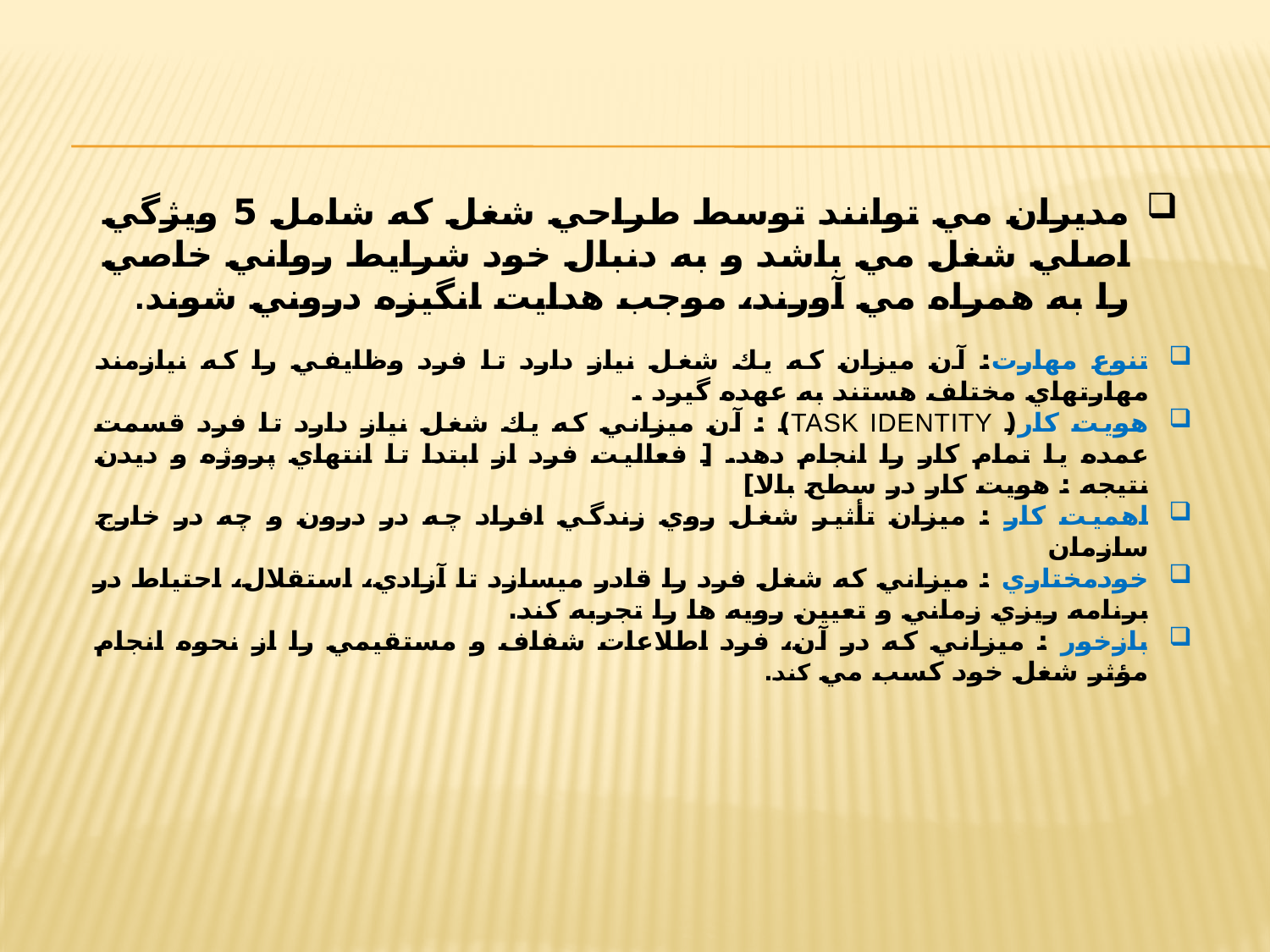

مديران مي توانند توسط طراحي شغل كه شامل 5 ويژگي اصلي شغل مي باشد و به دنبال خود شرايط رواني خاصي را به همراه مي آورند، موجب هدايت انگيزه دروني شوند.
تنوع مهارت: آن ميزان كه يك شغل نياز دارد تا فرد وظايفي را كه نيازمند مهارتهاي مختلف هستند به عهده گيرد .
هويت كار( Task Identity) : آن ميزاني كه يك شغل نياز دارد تا فرد قسمت عمده يا تمام كار را انجام دهد. [ فعاليت فرد از ابتدا تا انتهاي پروژه و ديدن نتيجه : هويت كار در سطح بالا]
اهميت كار : ميزان تأثير شغل روي زندگي افراد چه در درون و چه در خارج سازمان
خودمختاري : ميزاني كه شغل فرد را قادر ميسازد تا آزادي، استقلال، احتياط در برنامه ريزي زماني و تعيين رويه ها را تجربه كند.
بازخور : ميزاني كه در آن، فرد اطلاعات شفاف و مستقيمي را از نحوه انجام مؤثر شغل خود كسب مي كند.